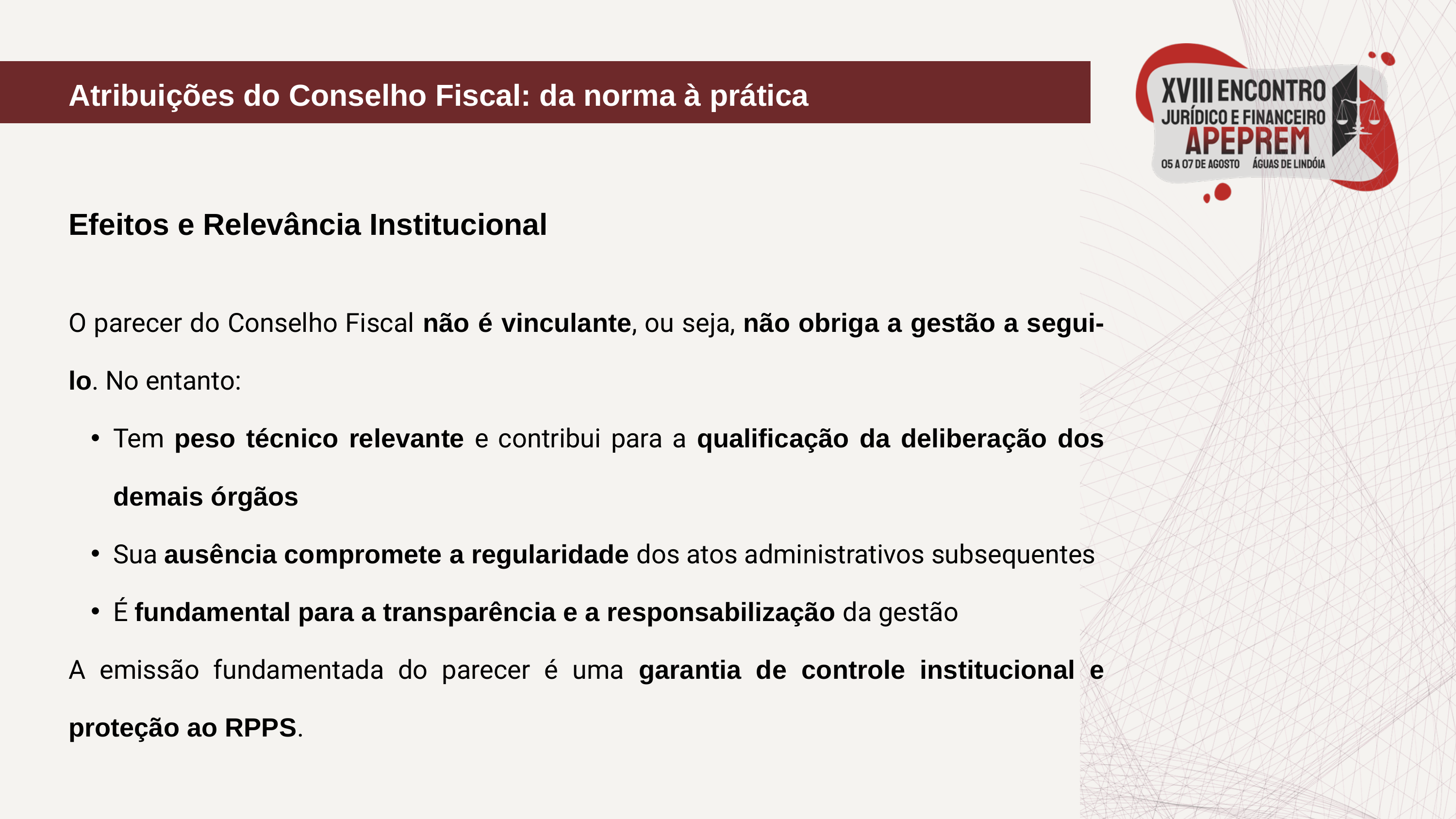

Atribuições do Conselho Fiscal: da norma à prática
Efeitos e Relevância Institucional
O parecer do Conselho Fiscal não é vinculante, ou seja, não obriga a gestão a segui-lo. No entanto:
Tem peso técnico relevante e contribui para a qualificação da deliberação dos demais órgãos
Sua ausência compromete a regularidade dos atos administrativos subsequentes
É fundamental para a transparência e a responsabilização da gestão
A emissão fundamentada do parecer é uma garantia de controle institucional e proteção ao RPPS.